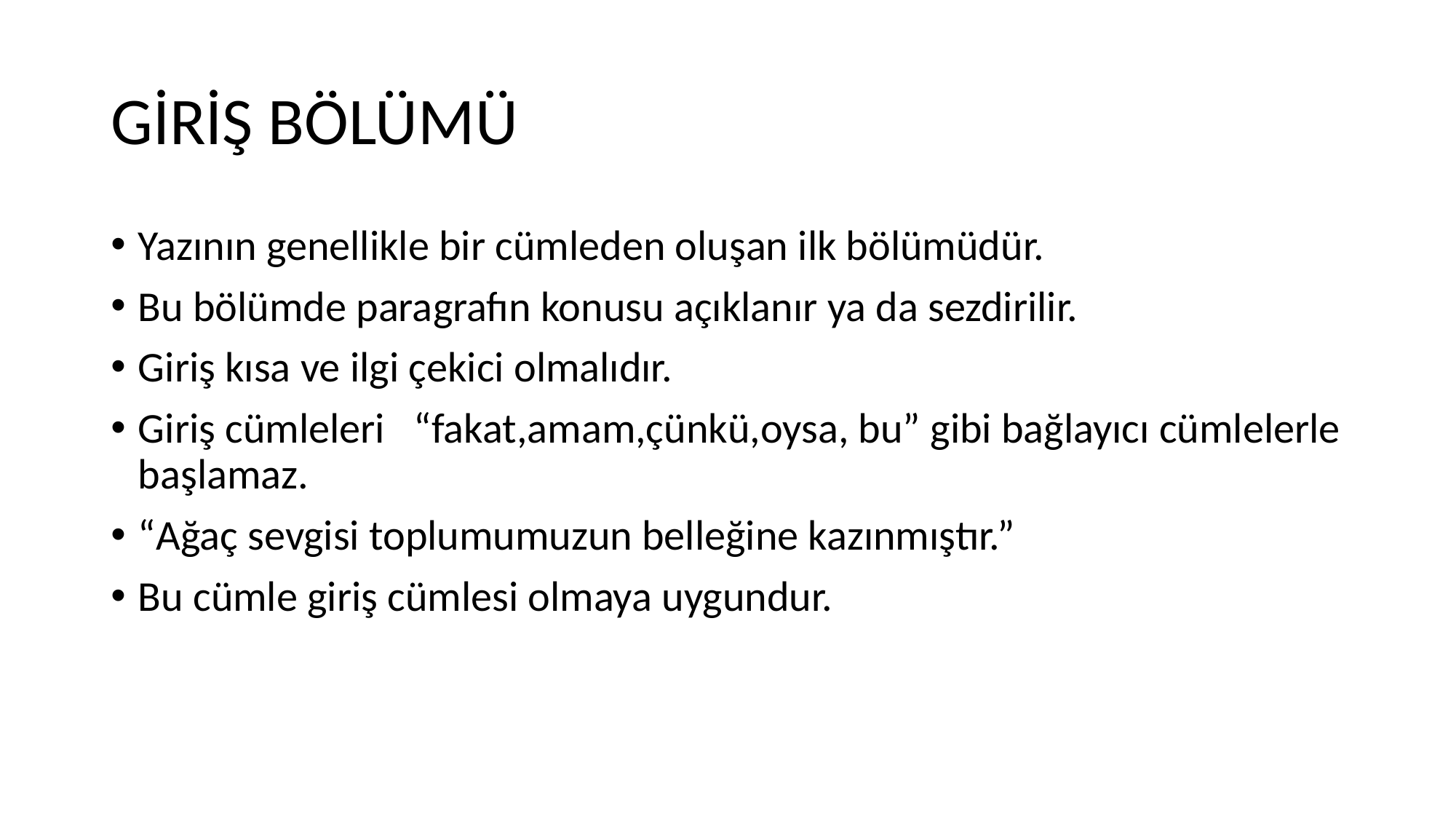

# GİRİŞ BÖLÜMÜ
Yazının genellikle bir cümleden oluşan ilk bölümüdür.
Bu bölümde paragrafın konusu açıklanır ya da sezdirilir.
Giriş kısa ve ilgi çekici olmalıdır.
Giriş cümleleri   “fakat,amam,çünkü,oysa, bu” gibi bağlayıcı cümlelerle başlamaz.
“Ağaç sevgisi toplumumuzun belleğine kazınmıştır.”
Bu cümle giriş cümlesi olmaya uygundur.